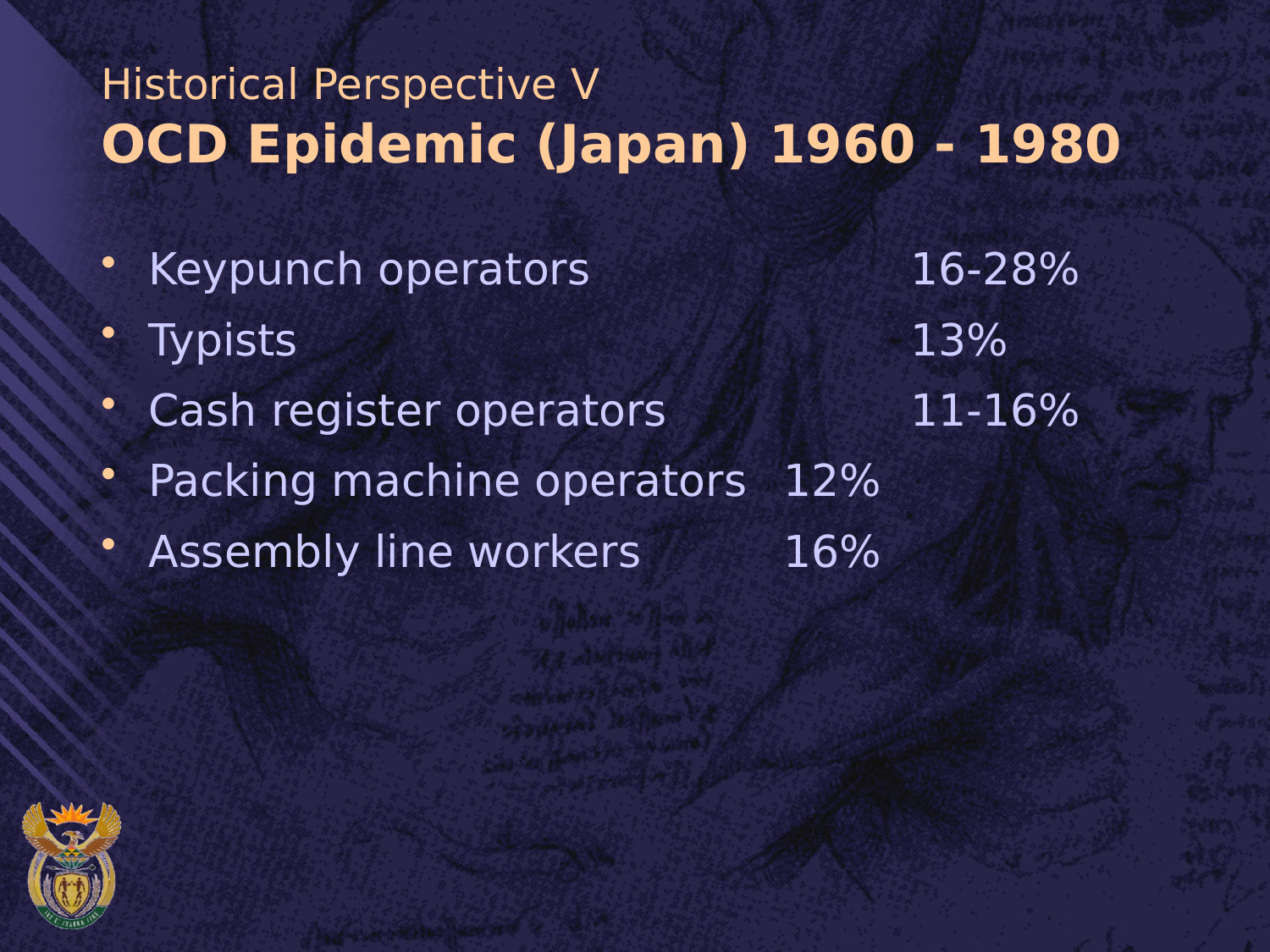

# Historical Perspective V OCD Epidemic (Japan) 1960 - 1980
Keypunch operators			16-28%
Typists					13%
Cash register operators		11-16%
Packing machine operators	12%
Assembly line workers		16%